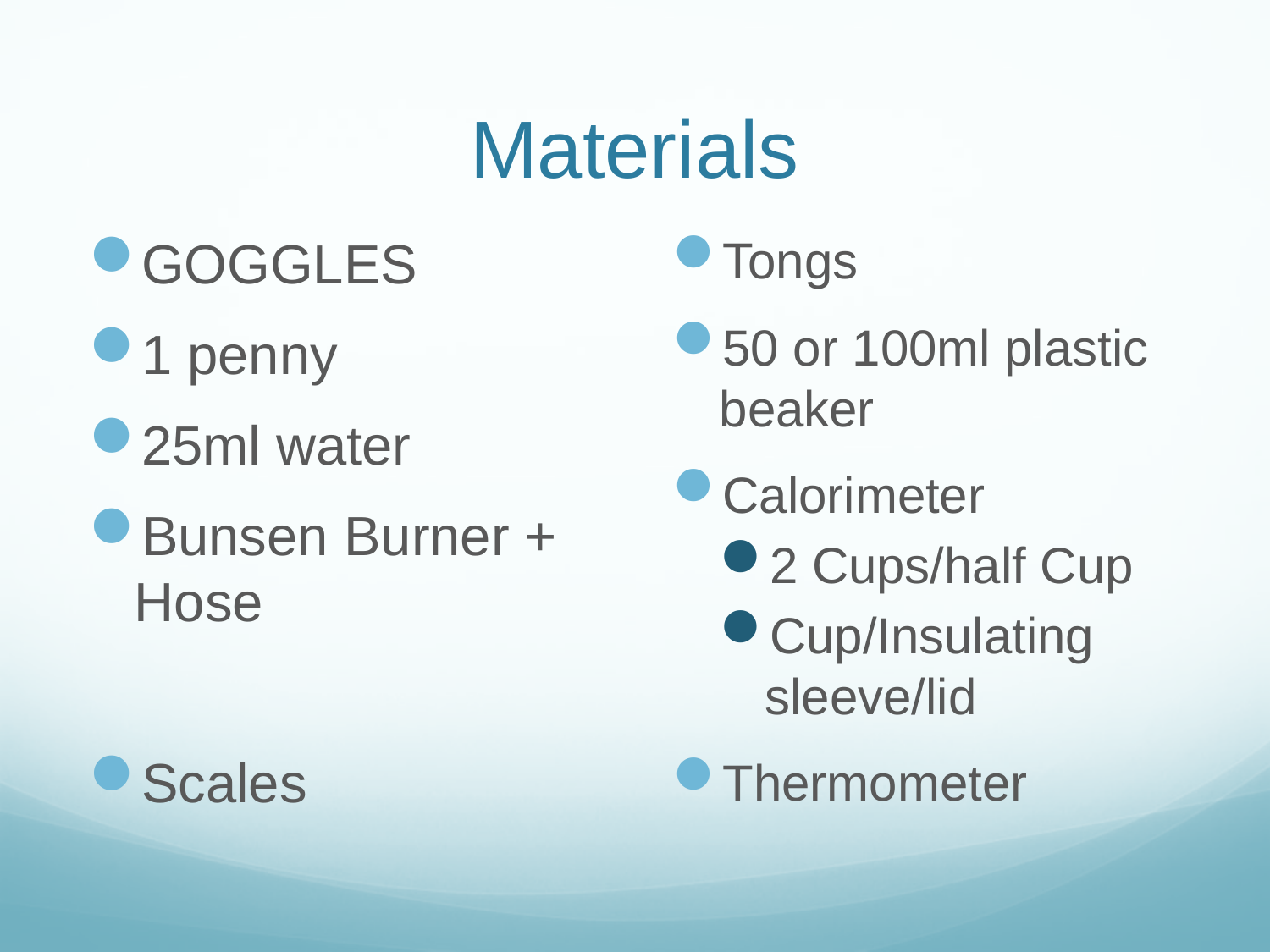

# Materials
GOGGLES
1 penny
25ml water
Bunsen Burner + Hose

Scales

Tongs
50 or 100ml plastic beaker
Calorimeter
2 Cups/half Cup
Cup/Insulating sleeve/lid
Thermometer